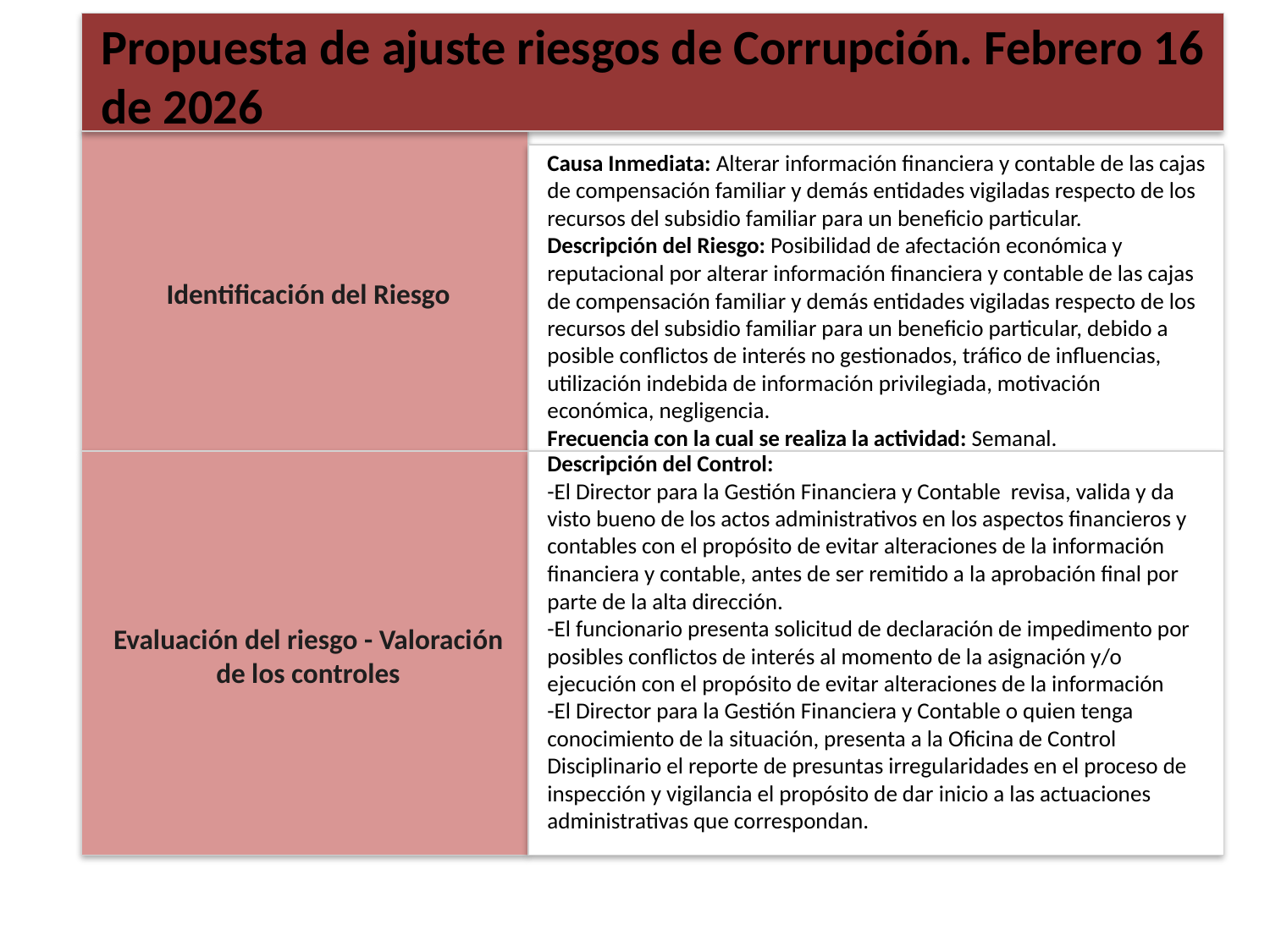

Propuesta de ajuste riesgos de Corrupción. Febrero 16 de 2026
Identificación del Riesgo

Causa Inmediata: Alterar información financiera y contable de las cajas de compensación familiar y demás entidades vigiladas respecto de los recursos del subsidio familiar para un beneficio particular.
Descripción del Riesgo: Posibilidad de afectación económica y reputacional por alterar información financiera y contable de las cajas de compensación familiar y demás entidades vigiladas respecto de los recursos del subsidio familiar para un beneficio particular, debido a posible conflictos de interés no gestionados, tráfico de influencias, utilización indebida de información privilegiada, motivación económica, negligencia.
Frecuencia con la cual se realiza la actividad: Semanal.

Evaluación del riesgo - Valoración de los controles

Descripción del Control:
-El Director para la Gestión Financiera y Contable  revisa, valida y da visto bueno de los actos administrativos en los aspectos financieros y contables con el propósito de evitar alteraciones de la información financiera y contable, antes de ser remitido a la aprobación final por parte de la alta dirección.
-El funcionario presenta solicitud de declaración de impedimento por posibles conflictos de interés al momento de la asignación y/o ejecución con el propósito de evitar alteraciones de la información
-El Director para la Gestión Financiera y Contable o quien tenga conocimiento de la situación, presenta a la Oficina de Control Disciplinario el reporte de presuntas irregularidades en el proceso de inspección y vigilancia el propósito de dar inicio a las actuaciones administrativas que correspondan.